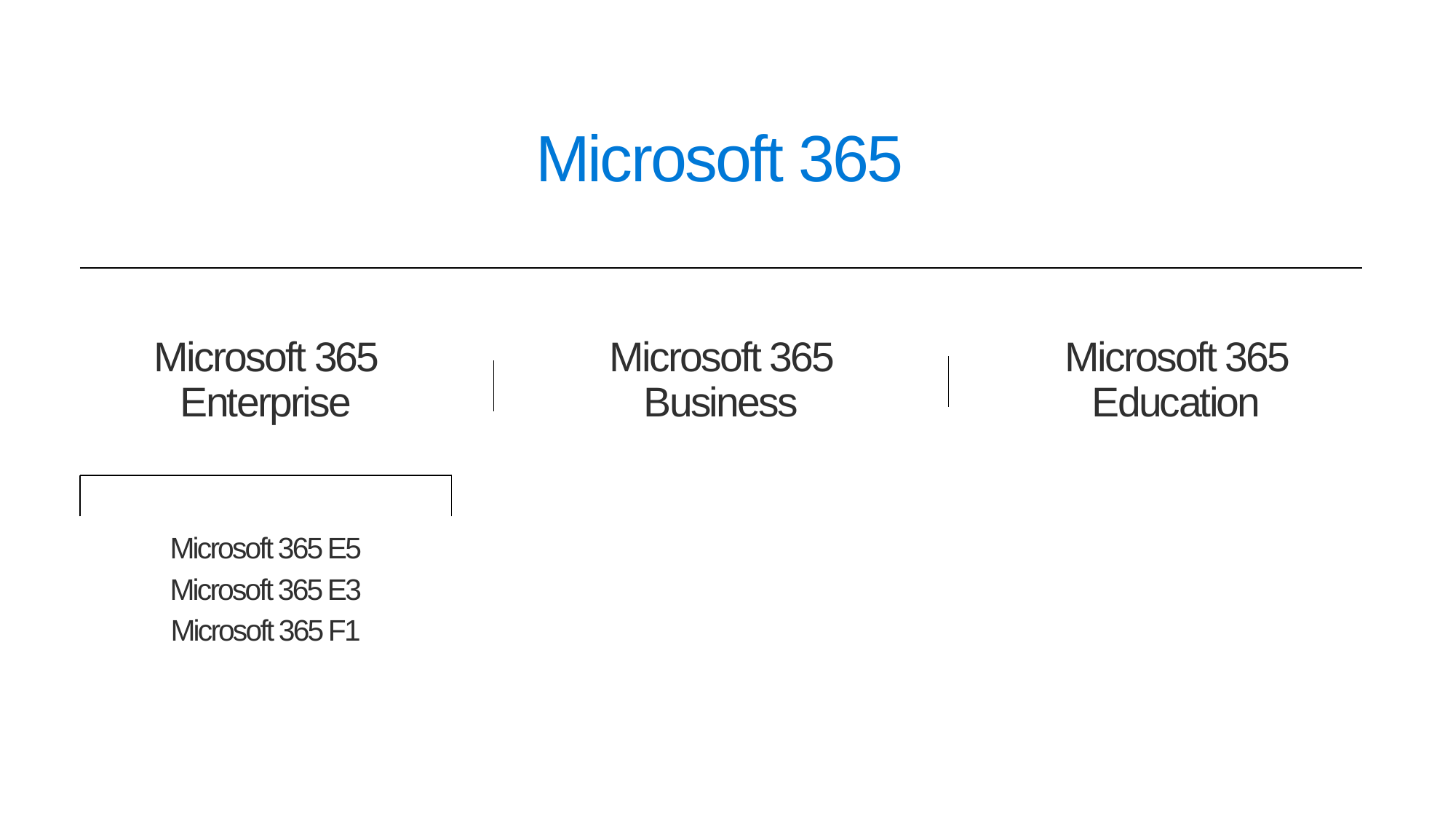

Microsoft 365
Microsoft 365 Enterprise
Microsoft 365 Business
Microsoft 365 Education
Microsoft 365 E5
Microsoft 365 E3
Microsoft 365 F1